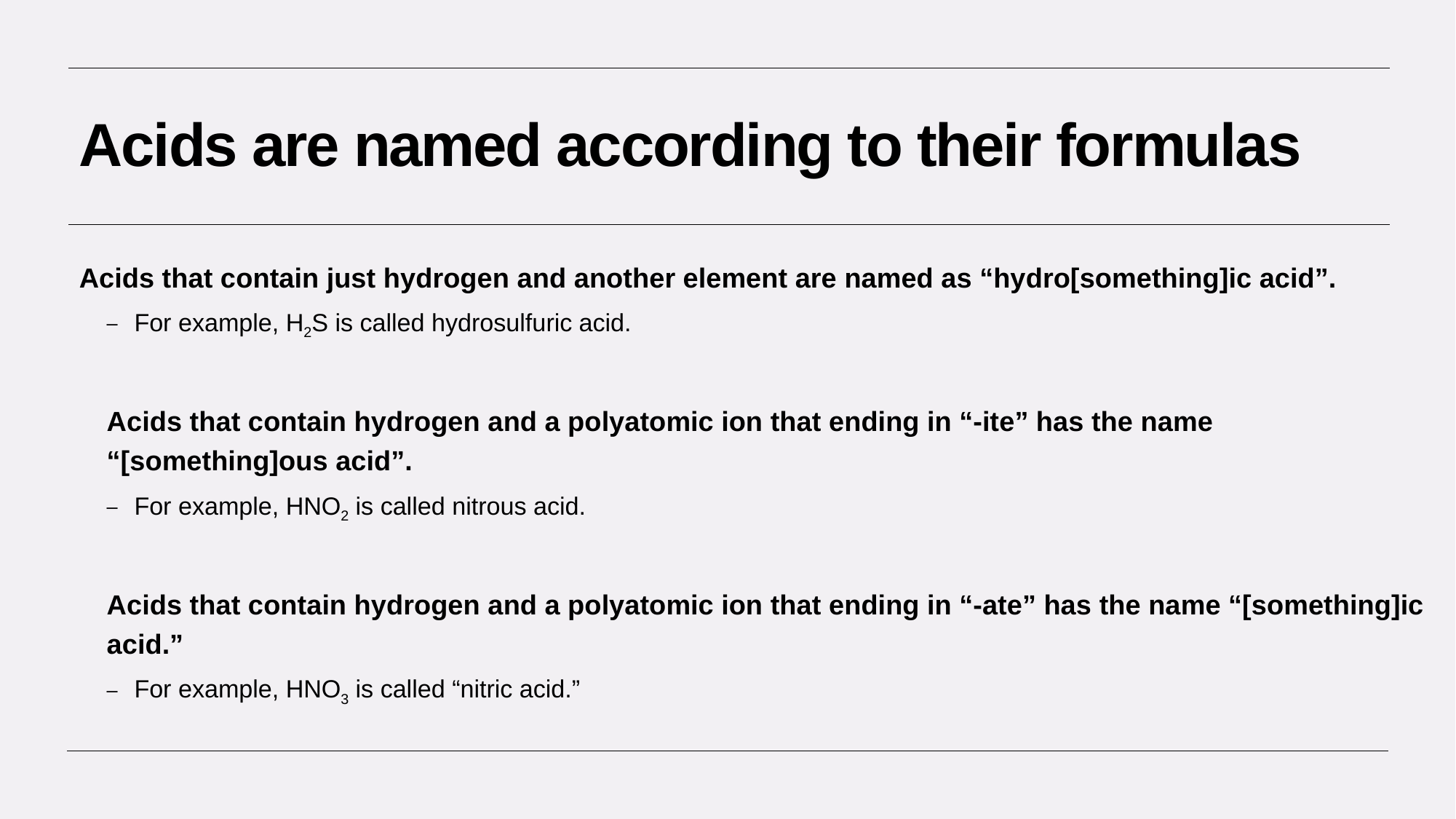

# Acids are named according to their formulas
Acids that contain just hydrogen and another element are named as “hydro[something]ic acid”.
For example, H2S is called hydrosulfuric acid.

Acids that contain hydrogen and a polyatomic ion that ending in “-ite” has the name “[something]ous acid”.
For example, HNO2 is called nitrous acid.

Acids that contain hydrogen and a polyatomic ion that ending in “-ate” has the name “[something]ic acid.”
For example, HNO3 is called “nitric acid.”